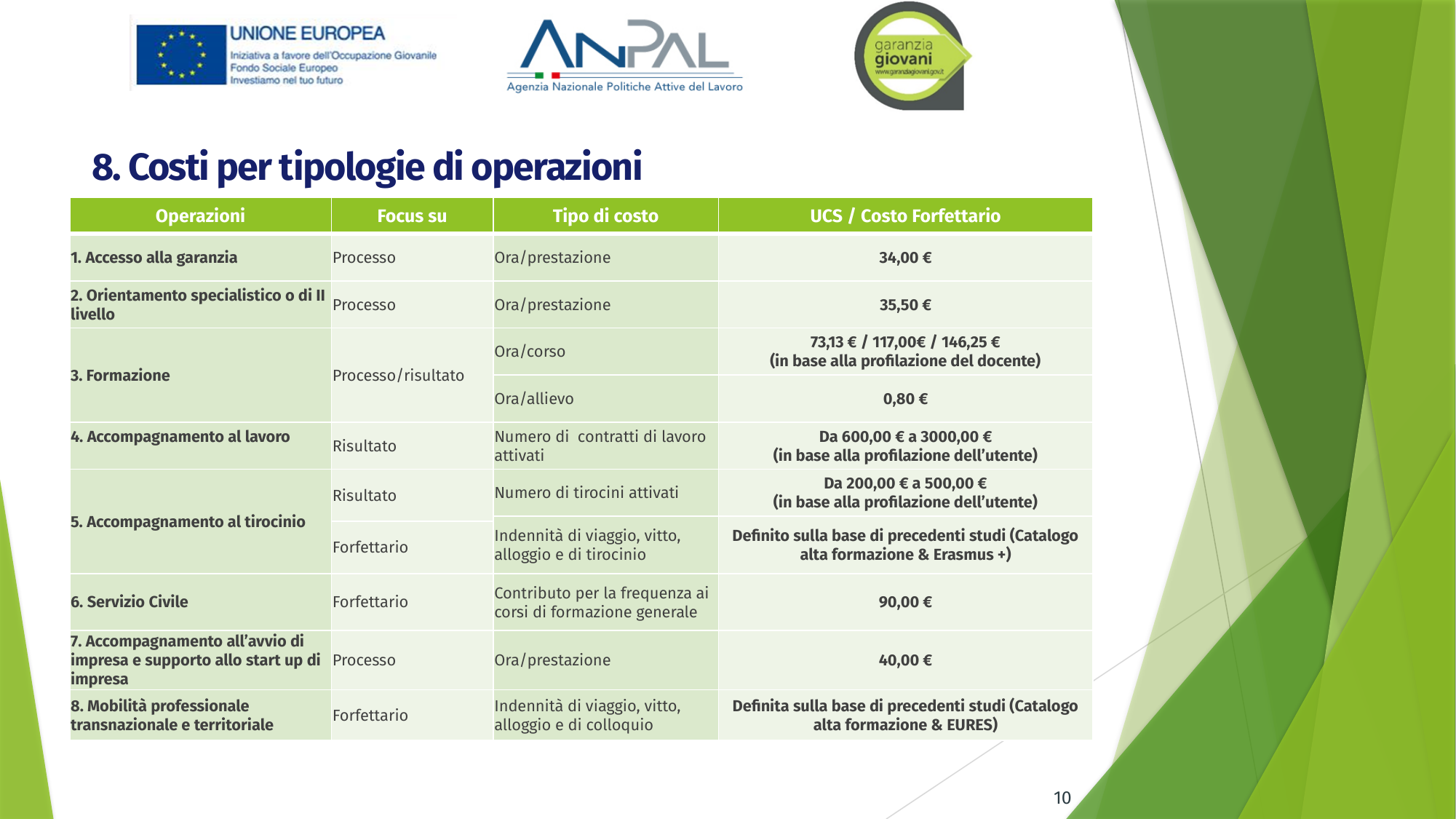

# 8. Costi per tipologie di operazioni
| Operazioni | Focus su | Tipo di costo | UCS / Costo Forfettario |
| --- | --- | --- | --- |
| 1. Accesso alla garanzia | Processo | Ora/prestazione | 34,00 € |
| 2. Orientamento specialistico o di II livello | Processo | Ora/prestazione | 35,50 € |
| 3. Formazione | Processo/risultato | Ora/corso | 73,13 € / 117,00€ / 146,25 € (in base alla profilazione del docente) |
|  |  | Ora/allievo | 0,80 € |
| 4. Accompagnamento al lavoro | Risultato | Numero di contratti di lavoro attivati | Da 600,00 € a 3000,00 € (in base alla profilazione dell’utente) |
| 5. Accompagnamento al tirocinio | Risultato | Numero di tirocini attivati | Da 200,00 € a 500,00 € (in base alla profilazione dell’utente) |
|  |  | Indennità di viaggio, vitto, alloggio e di tirocinio | Definito sulla base di precedenti studi (Catalogo alta formazione & Erasmus +) |
|  | Forfettario |  |  |
| 6. Servizio Civile | Forfettario | Contributo per la frequenza ai corsi di formazione generale | 90,00 € |
| 7. Accompagnamento all’avvio di impresa e supporto allo start up di impresa | Processo | Ora/prestazione | 40,00 € |
| 8. Mobilità professionale transnazionale e territoriale | Forfettario | Indennità di viaggio, vitto, alloggio e di colloquio | Definita sulla base di precedenti studi (Catalogo alta formazione & EURES) |